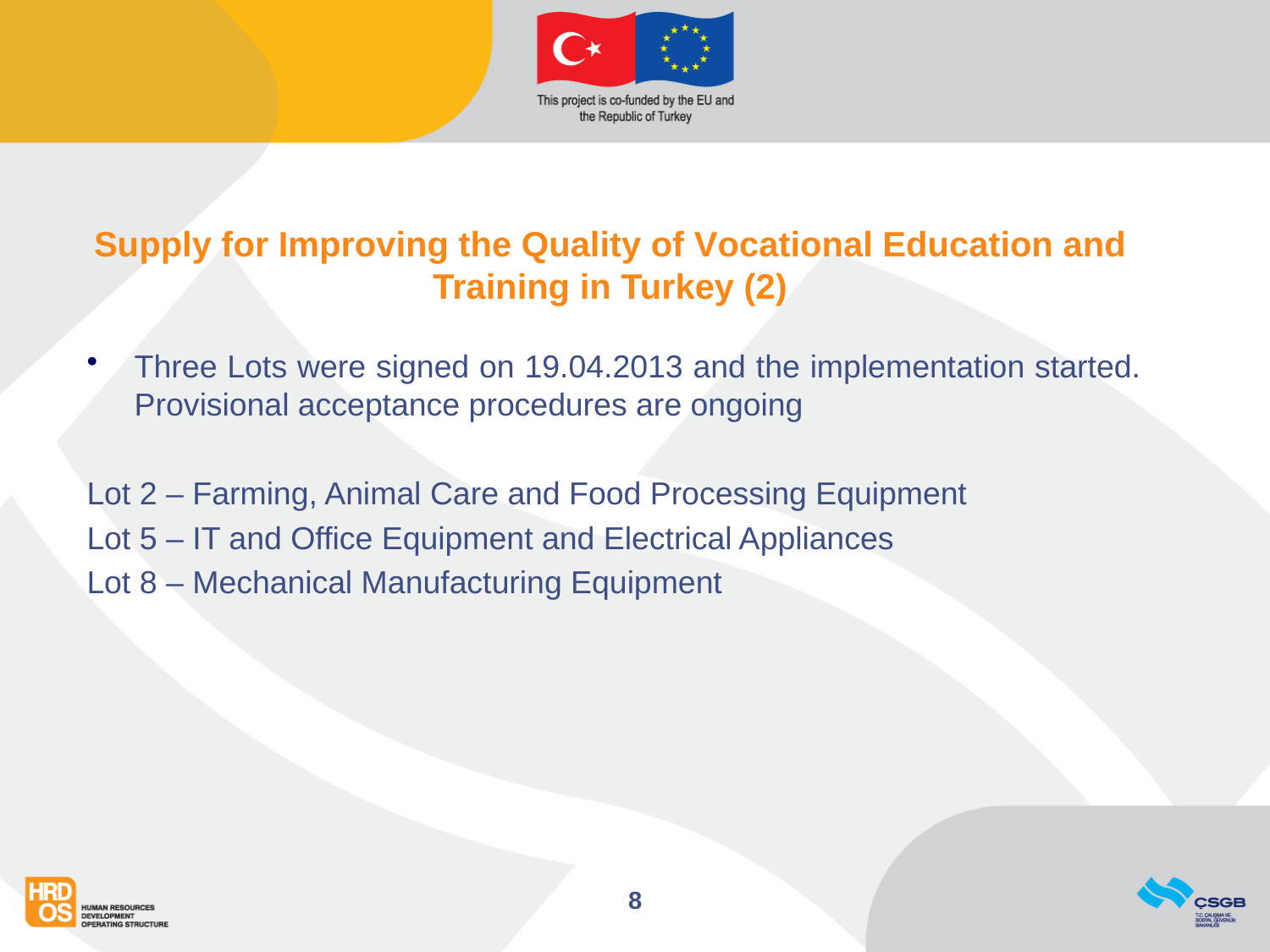

# Supply for Improving the Quality of Vocational Education and Training in Turkey (2)
Three Lots were signed on 19.04.2013 and the implementation started. Provisional acceptance procedures are ongoing

Lot 2 – Farming, Animal Care and Food Processing Equipment
Lot 5 – IT and Office Equipment and Electrical Appliances
Lot 8 – Mechanical Manufacturing Equipment

8